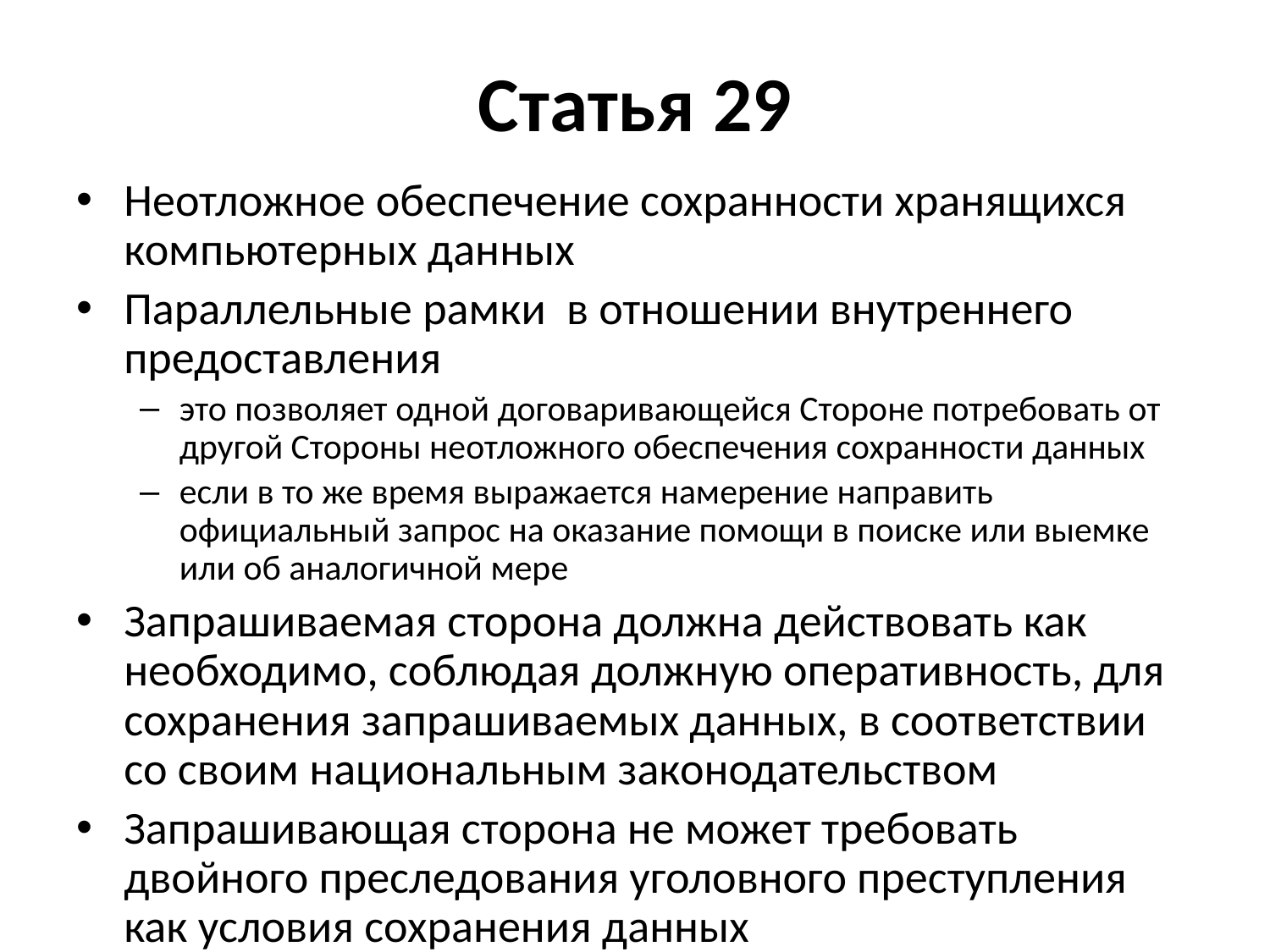

# Статья 29
Неотложное обеспечение сохранности хранящихся компьютерных данных
Параллельные рамки  в отношении внутреннего предоставления
это позволяет одной договаривающейся Стороне потребовать от другой Стороны неотложного обеспечения сохранности данных
если в то же время выражается намерение направить официальный запрос на оказание помощи в поиске или выемке или об аналогичной мере
Запрашиваемая сторона должна действовать как необходимо, соблюдая должную оперативность, для сохранения запрашиваемых данных, в соответствии со своим национальным законодательством
Запрашивающая сторона не может требовать двойного преследования уголовного преступления как условия сохранения данных